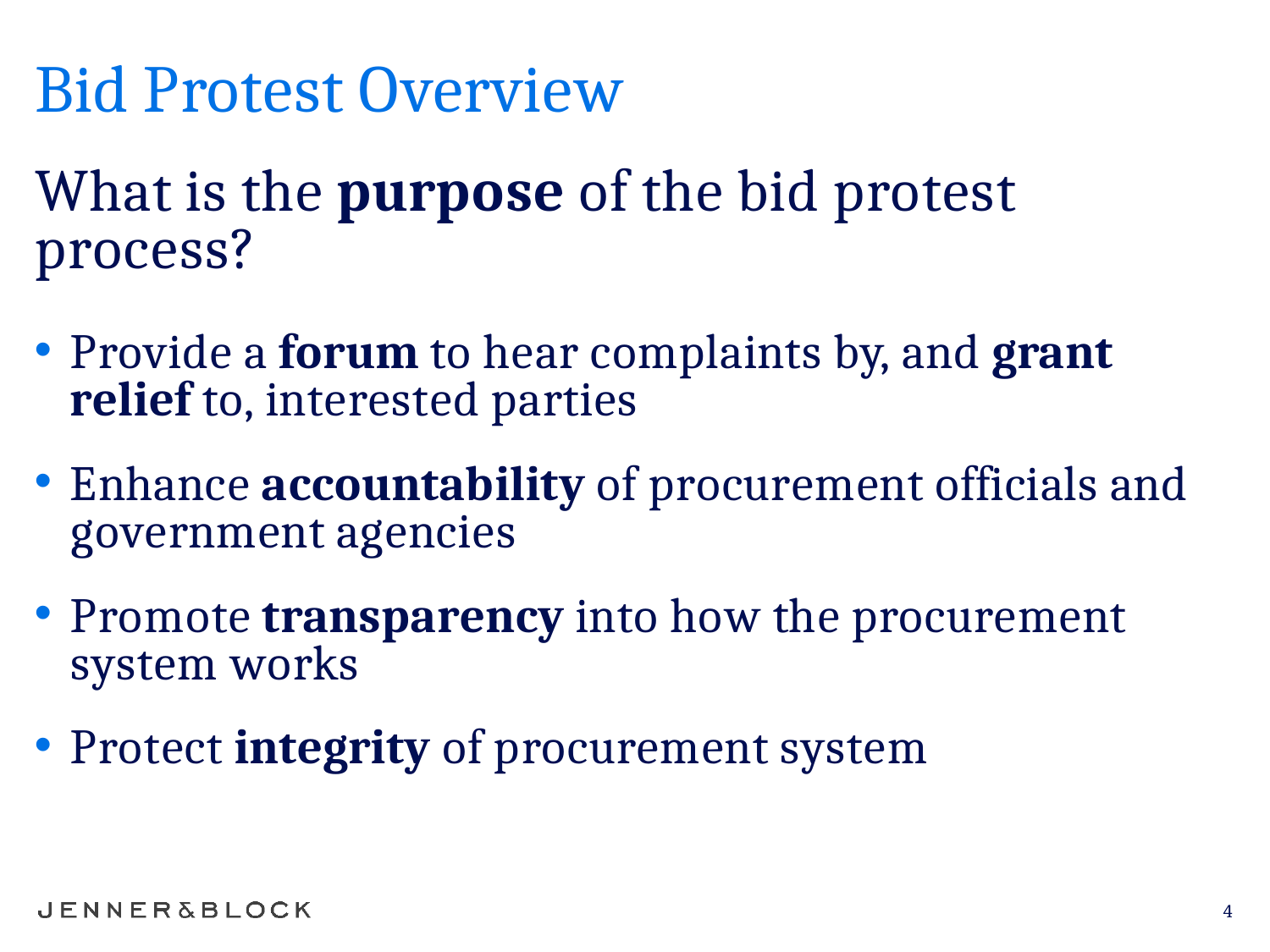

# Bid Protest Overview
What is the purpose of the bid protest process?
Provide a forum to hear complaints by, and grant relief to, interested parties
Enhance accountability of procurement officials and government agencies
Promote transparency into how the procurement system works
Protect integrity of procurement system